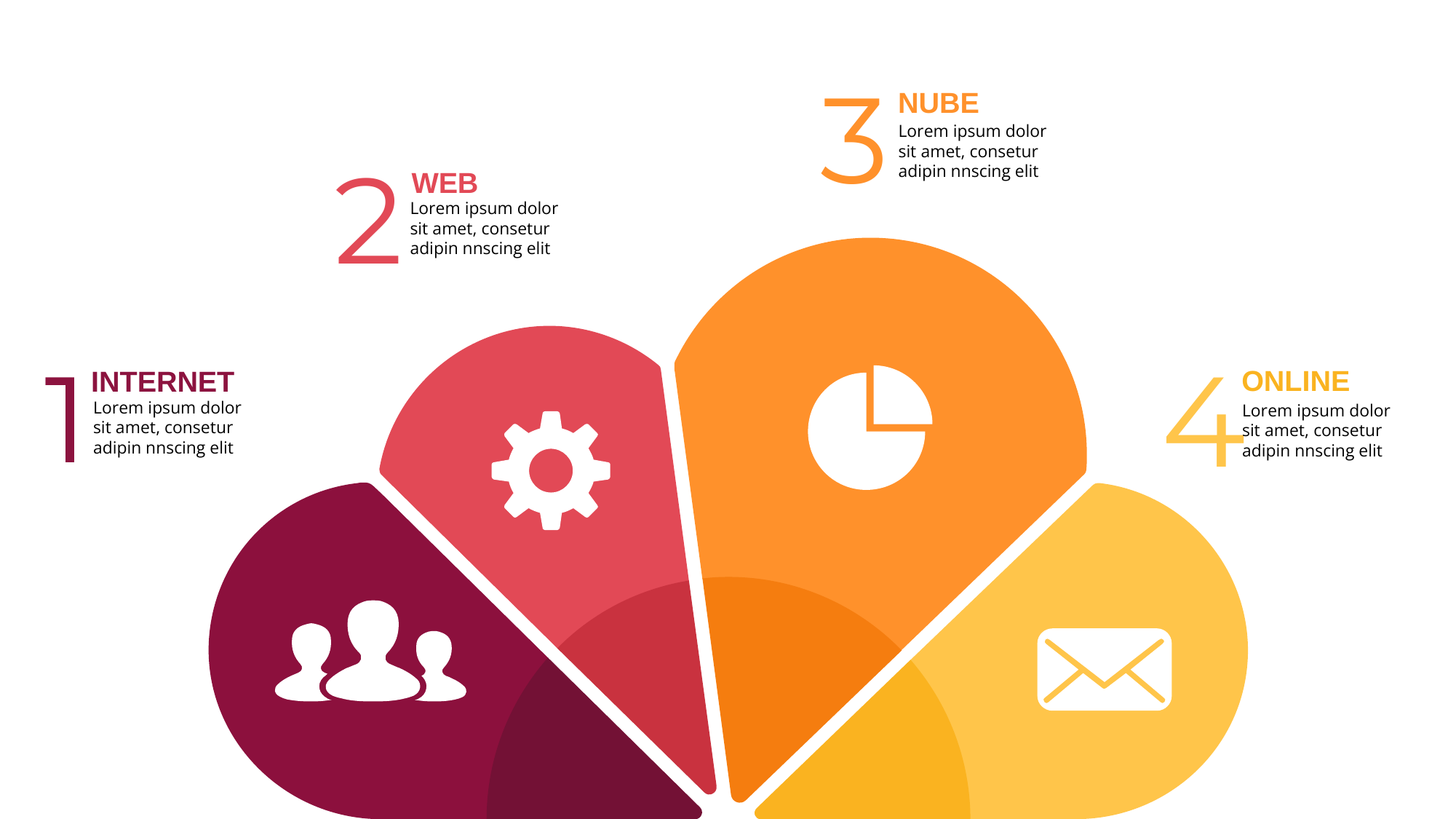

3
NUBE
Lorem ipsum dolor sit amet, consetur adipin nnscing elit
2
WEB
Lorem ipsum dolor sit amet, consetur adipin nnscing elit

4
1
ONLINE
INTERNET

Lorem ipsum dolor sit amet, consetur adipin nnscing elit
Lorem ipsum dolor sit amet, consetur adipin nnscing elit